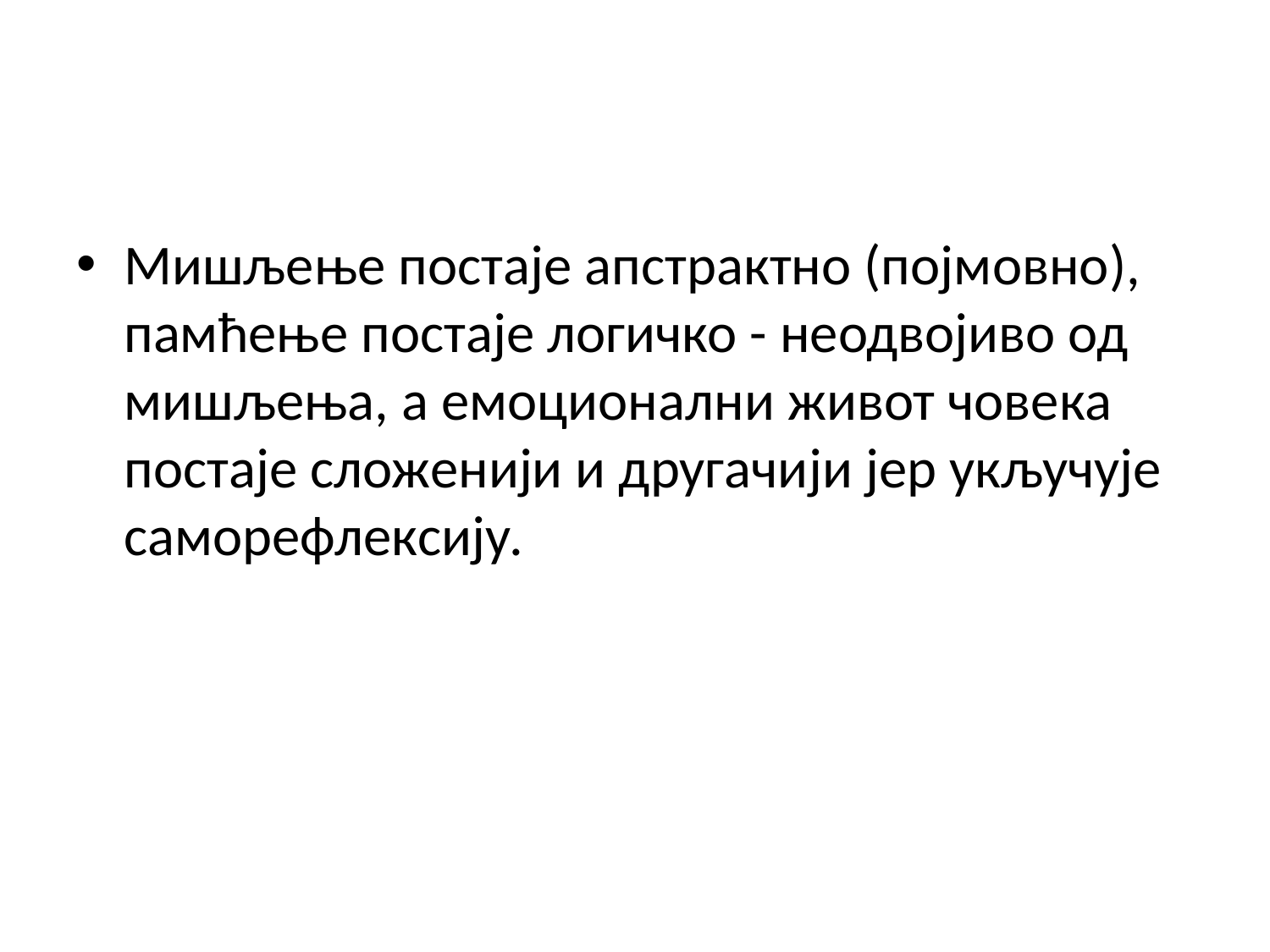

Мишљење постаје апстрактно (појмовно), памћење постаје логичко - неодвојиво од мишљења, а емоционални живот човека постаје сложенији и другачиjи јер укључује саморефлексију.